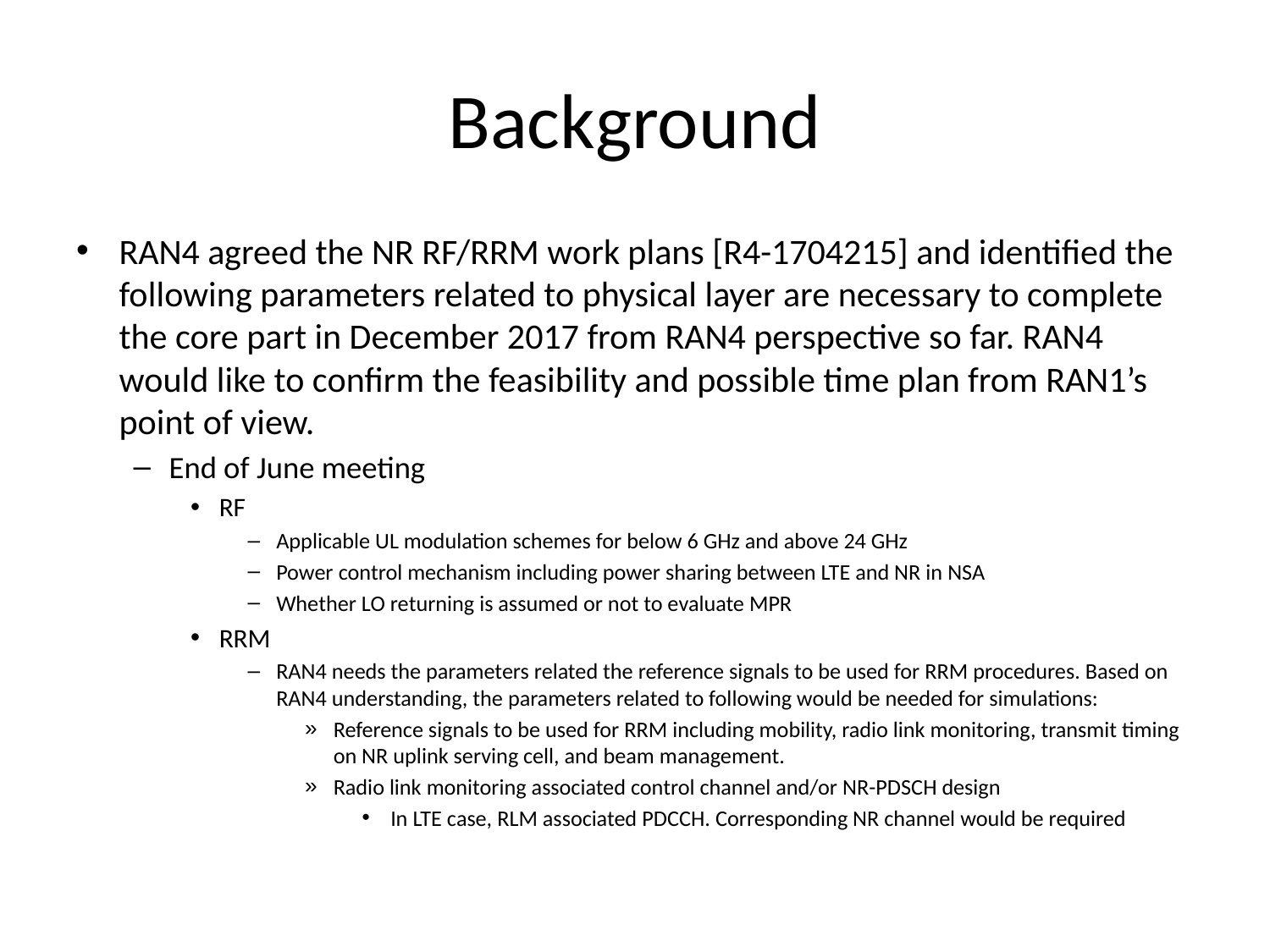

# Background
RAN4 agreed the NR RF/RRM work plans [R4-1704215] and identified the following parameters related to physical layer are necessary to complete the core part in December 2017 from RAN4 perspective so far. RAN4 would like to confirm the feasibility and possible time plan from RAN1’s point of view.
End of June meeting
RF
Applicable UL modulation schemes for below 6 GHz and above 24 GHz
Power control mechanism including power sharing between LTE and NR in NSA
Whether LO returning is assumed or not to evaluate MPR
RRM
RAN4 needs the parameters related the reference signals to be used for RRM procedures. Based on RAN4 understanding, the parameters related to following would be needed for simulations:
Reference signals to be used for RRM including mobility, radio link monitoring, transmit timing on NR uplink serving cell, and beam management.
Radio link monitoring associated control channel and/or NR-PDSCH design
In LTE case, RLM associated PDCCH. Corresponding NR channel would be required